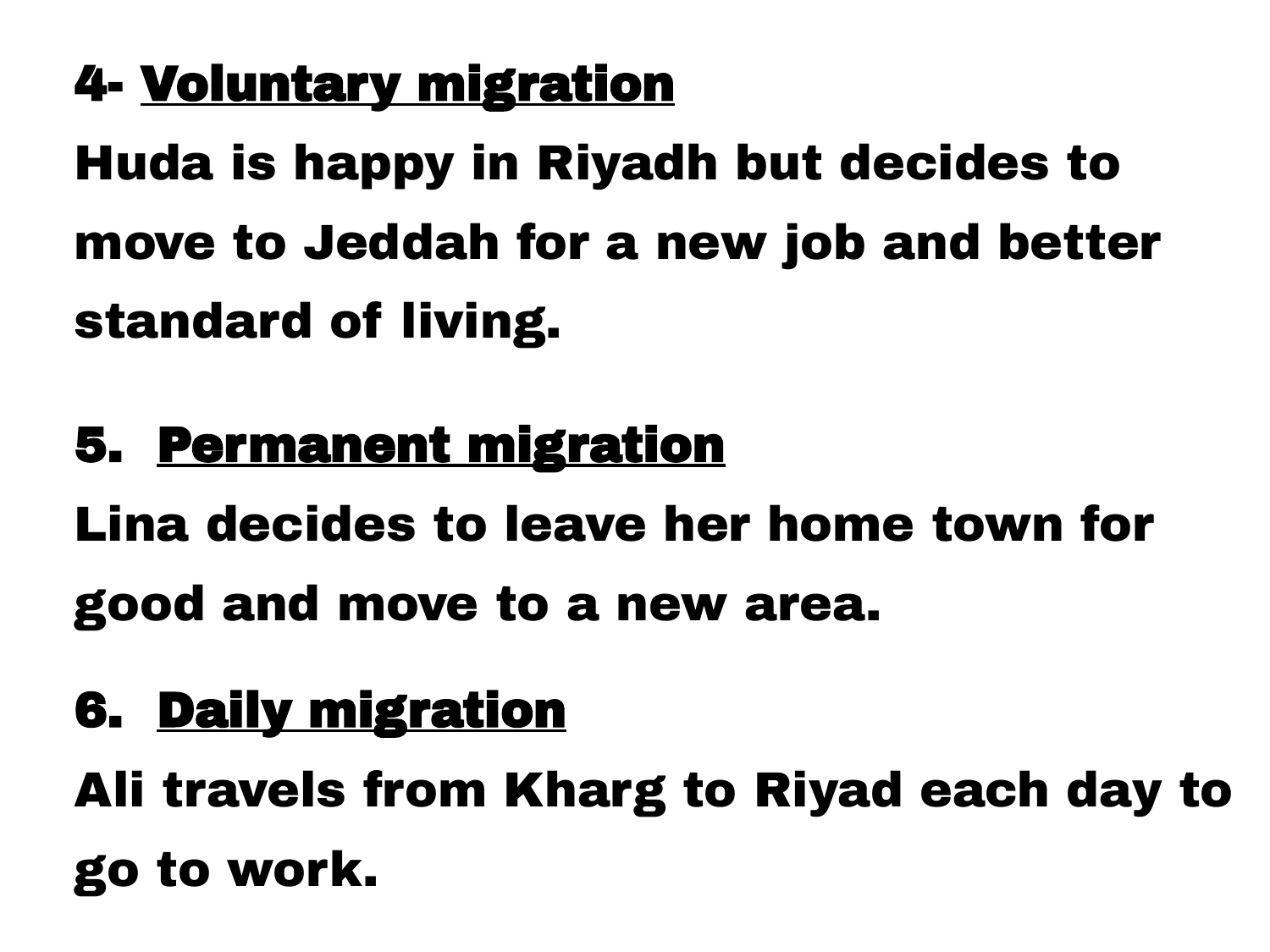

4- Voluntary migration
Huda is happy in Riyadh but decides to move to Jeddah for a new job and better standard of living.
5.  Permanent migration
Lina decides to leave her home town for good and move to a new area.

6.  Daily migration
Ali travels from Kharg to Riyad each day to go to work.